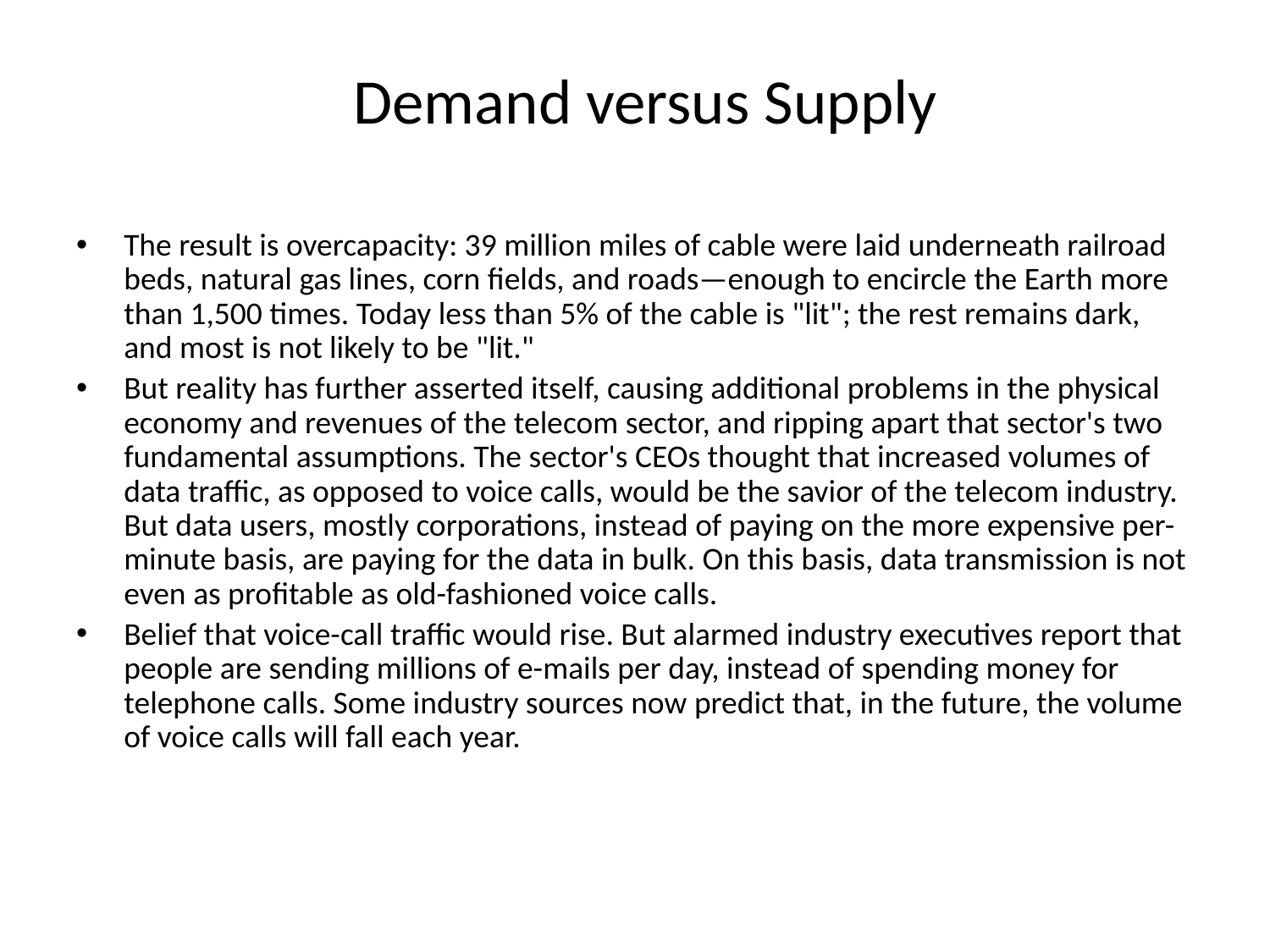

# Demand versus Supply
The result is overcapacity: 39 million miles of cable were laid underneath railroad beds, natural gas lines, corn fields, and roads—enough to encircle the Earth more than 1,500 times. Today less than 5% of the cable is "lit"; the rest remains dark, and most is not likely to be "lit."
But reality has further asserted itself, causing additional problems in the physical economy and revenues of the telecom sector, and ripping apart that sector's two fundamental assumptions. The sector's CEOs thought that increased volumes of data traffic, as opposed to voice calls, would be the savior of the telecom industry. But data users, mostly corporations, instead of paying on the more expensive per-minute basis, are paying for the data in bulk. On this basis, data transmission is not even as profitable as old-fashioned voice calls.
Belief that voice-call traffic would rise. But alarmed industry executives report that people are sending millions of e-mails per day, instead of spending money for telephone calls. Some industry sources now predict that, in the future, the volume of voice calls will fall each year.